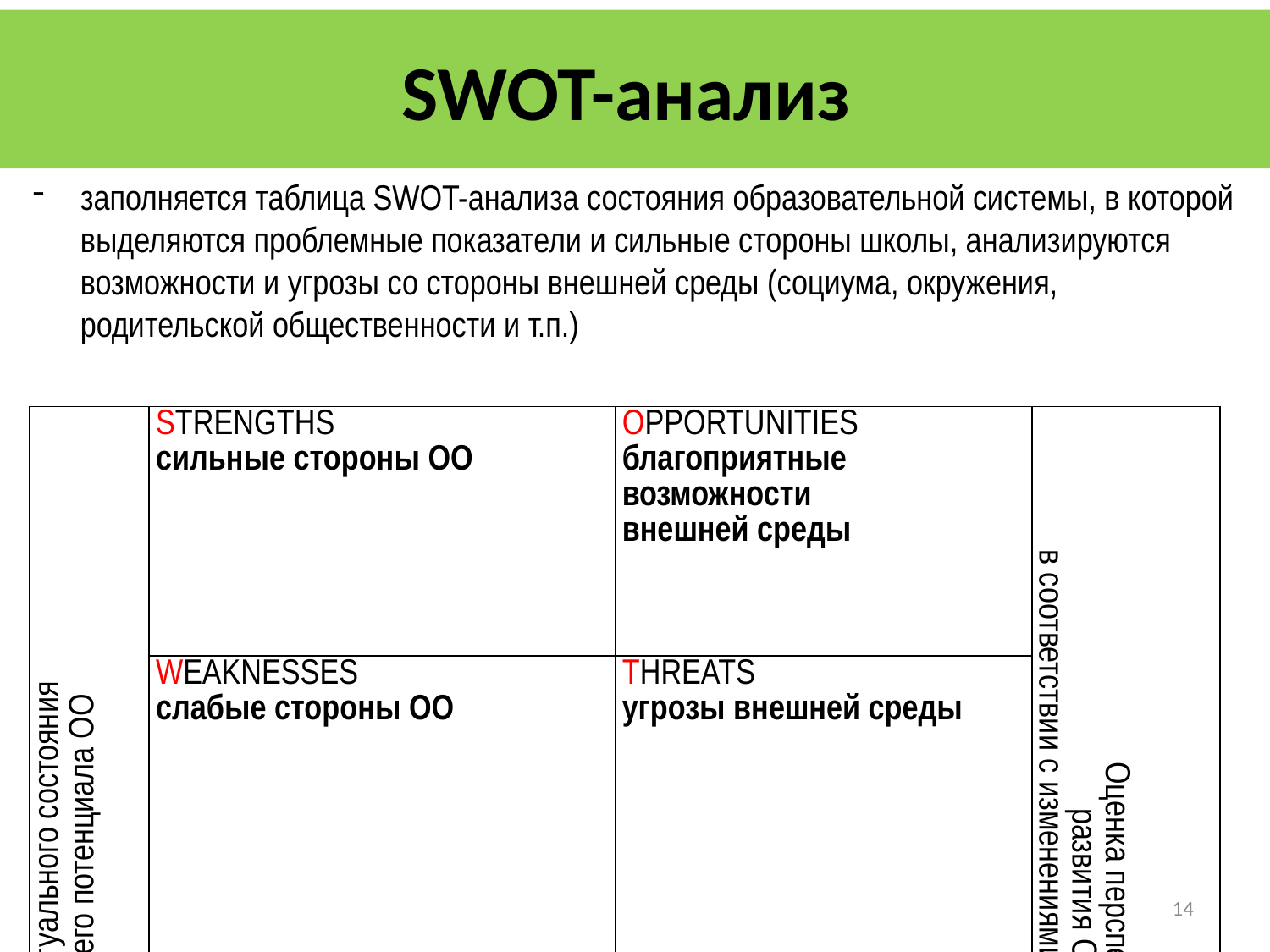

# SWOT-анализ
заполняется таблица SWOT-анализа состояния образовательной системы, в которой выделяются проблемные показатели и сильные стороны школы, анализируются возможности и угрозы со стороны внешней среды (социума, окружения, родительской общественности и т.п.)
| Оценка актуального состояния внутреннего потенциала ОО | STRENGTHS сильные стороны ОО | OPPORTUNITIES благоприятные возможности внешней среды | Оценка перспектив развития ОО в соответствии с изменениями внешнего окружения |
| --- | --- | --- | --- |
|  | WEAKNESSES слабые стороны ОО | THREATS угрозы внешней среды |  |
14